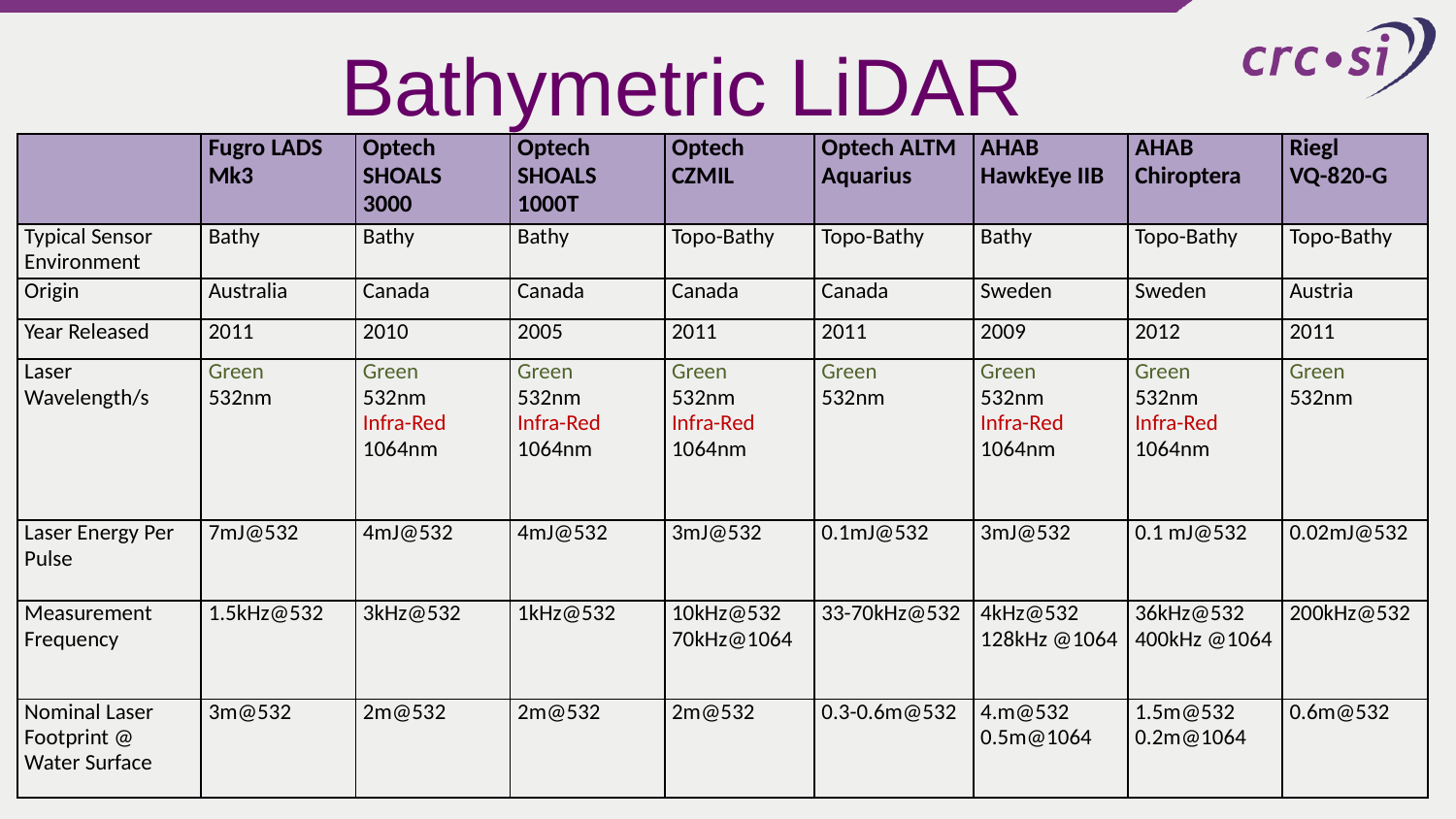

# Bathymetric LiDAR
|  | Fugro LADS Mk3 | Optech SHOALS 3000 | Optech SHOALS 1000T | Optech CZMIL | Optech ALTM Aquarius | AHAB HawkEye IIB | AHAB Chiroptera | Riegl VQ-820-G |
| --- | --- | --- | --- | --- | --- | --- | --- | --- |
| Typical Sensor Environment | Bathy | Bathy | Bathy | Topo-Bathy | Topo-Bathy | Bathy | Topo-Bathy | Topo-Bathy |
| Origin | Australia | Canada | Canada | Canada | Canada | Sweden | Sweden | Austria |
| Year Released | 2011 | 2010 | 2005 | 2011 | 2011 | 2009 | 2012 | 2011 |
| Laser Wavelength/s | Green 532nm | Green 532nm Infra-Red 1064nm | Green 532nm Infra-Red 1064nm | Green 532nm Infra-Red 1064nm | Green 532nm | Green 532nm Infra-Red 1064nm | Green 532nm Infra-Red 1064nm | Green 532nm |
| Laser Energy Per Pulse | 7mJ@532 | 4mJ@532 | 4mJ@532 | 3mJ@532 | 0.1mJ@532 | 3mJ@532 | 0.1 mJ@532 | 0.02mJ@532 |
| Measurement Frequency | 1.5kHz@532 | 3kHz@532 | 1kHz@532 | 10kHz@532 70kHz@1064 | 33-70kHz@532 | 4kHz@532 128kHz @1064 | 36kHz@532 400kHz @1064 | 200kHz@532 |
| Nominal Laser Footprint @ Water Surface | 3m@532 | 2m@532 | 2m@532 | 2m@532 | 0.3-0.6m@532 | 4.m@532 0.5m@1064 | 1.5m@532 0.2m@1064 | 0.6m@532 |